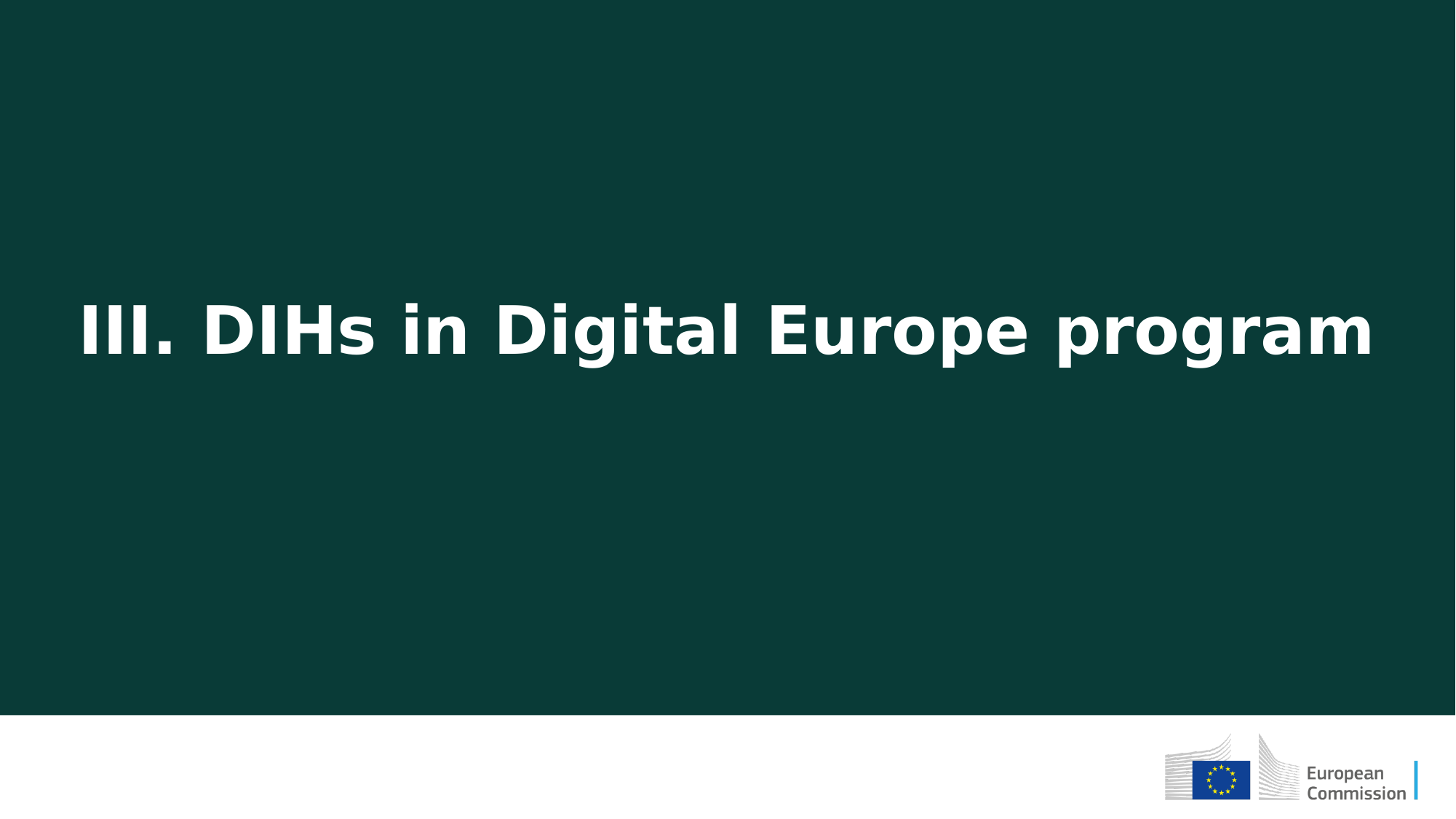

# III. DIHs in Digital Europe program